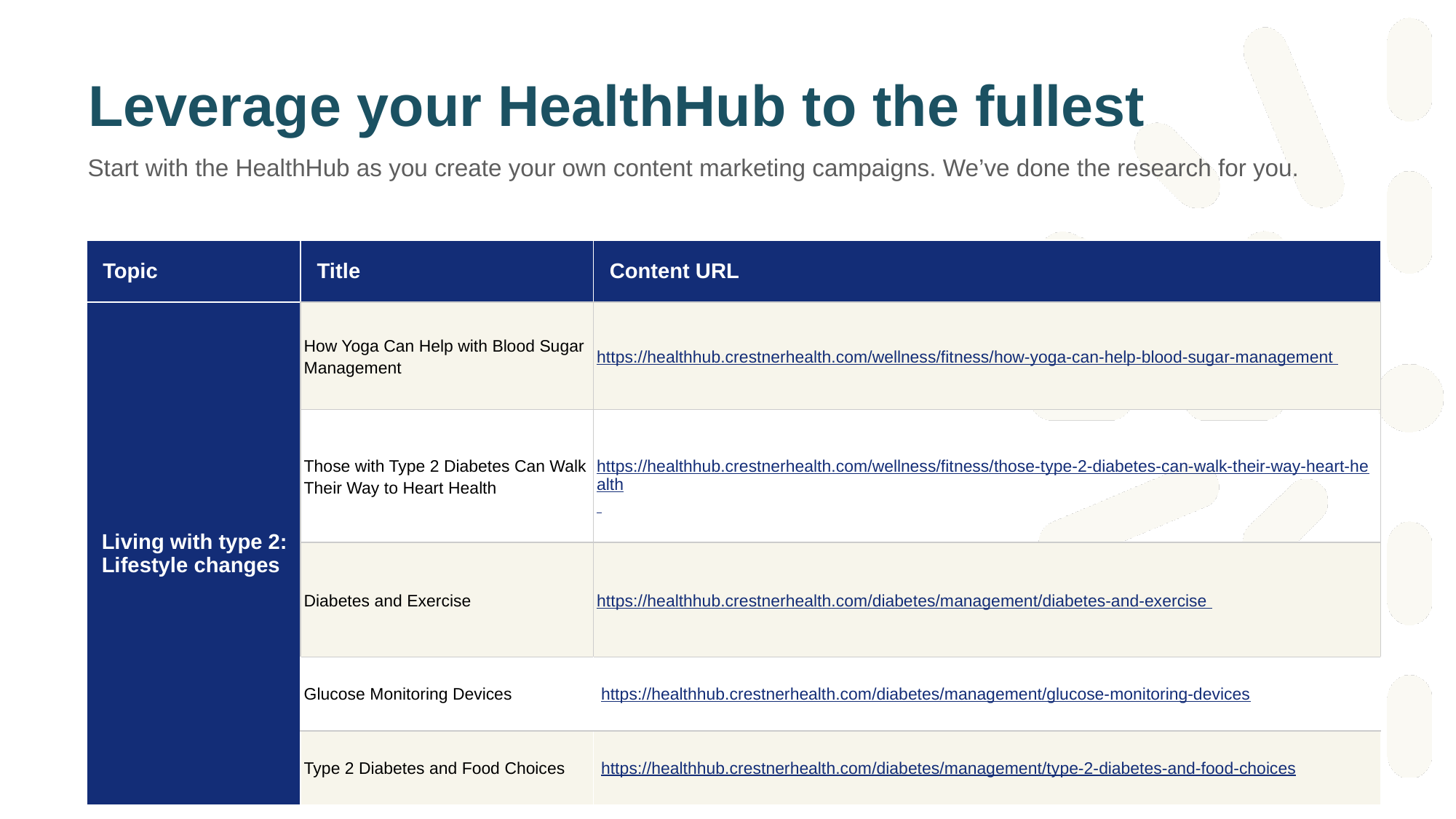

# Leverage your HealthHub to the fullest
Start with the HealthHub as you create your own content marketing campaigns. We’ve done the research for you.
| Topic | Title | Content URL |
| --- | --- | --- |
| Living with type 2: Lifestyle changes | How Yoga Can Help with Blood Sugar Management | https://healthhub.crestnerhealth.com/wellness/fitness/how-yoga-can-help-blood-sugar-management |
|  | Those with Type 2 Diabetes Can Walk Their Way to Heart Health | https://healthhub.crestnerhealth.com/wellness/fitness/those-type-2-diabetes-can-walk-their-way-heart-health |
|  | Diabetes and Exercise | https://healthhub.crestnerhealth.com/diabetes/management/diabetes-and-exercise |
|  | Glucose Monitoring Devices | https://healthhub.crestnerhealth.com/diabetes/management/glucose-monitoring-devices |
|  | Type 2 Diabetes and Food Choices | https://healthhub.crestnerhealth.com/diabetes/management/type-2-diabetes-and-food-choices |